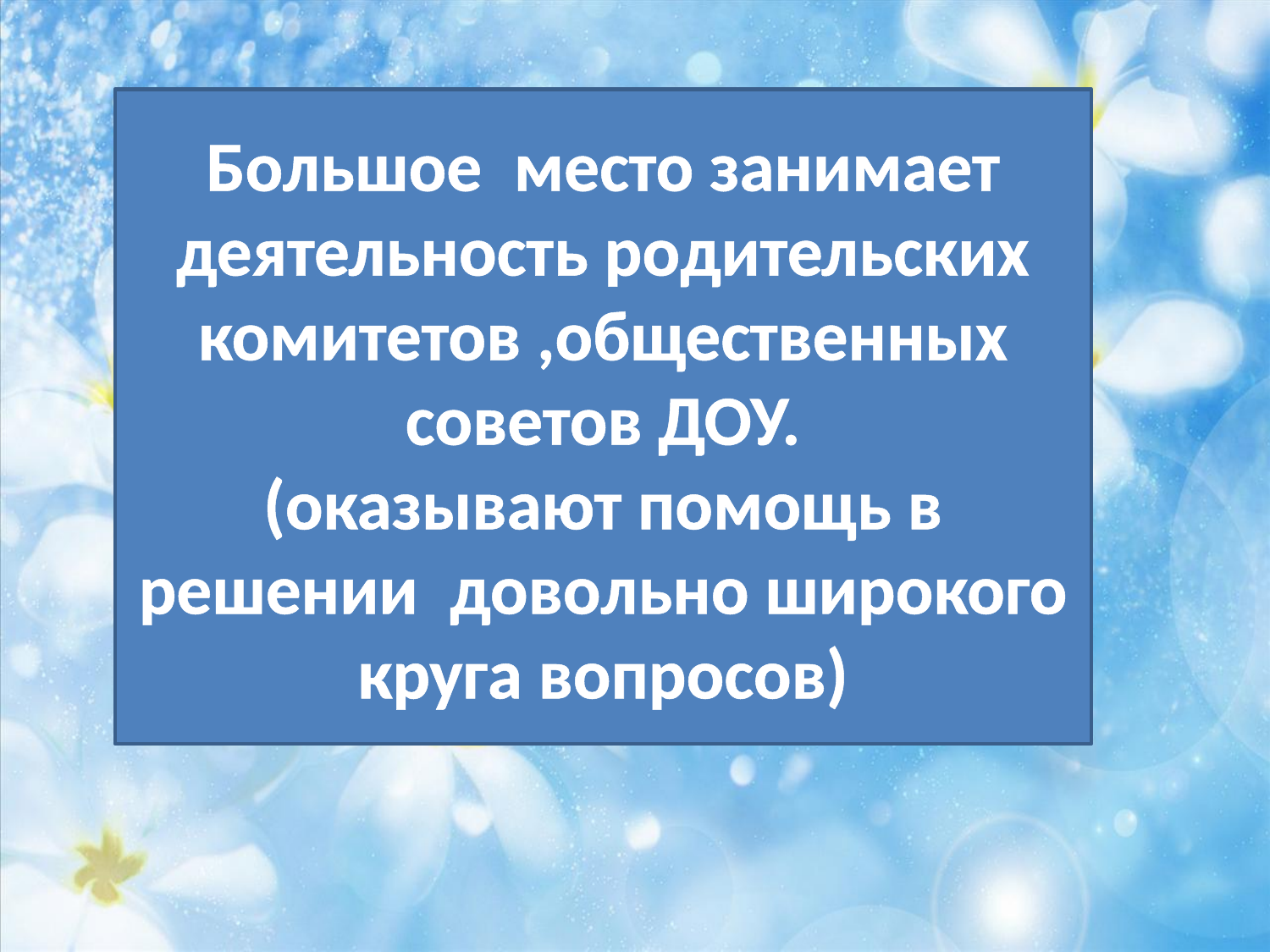

Большое  место занимает деятельность родительских комитетов ,общественных советов ДОУ.
(оказывают помощь в решении  довольно широкого круга вопросов)